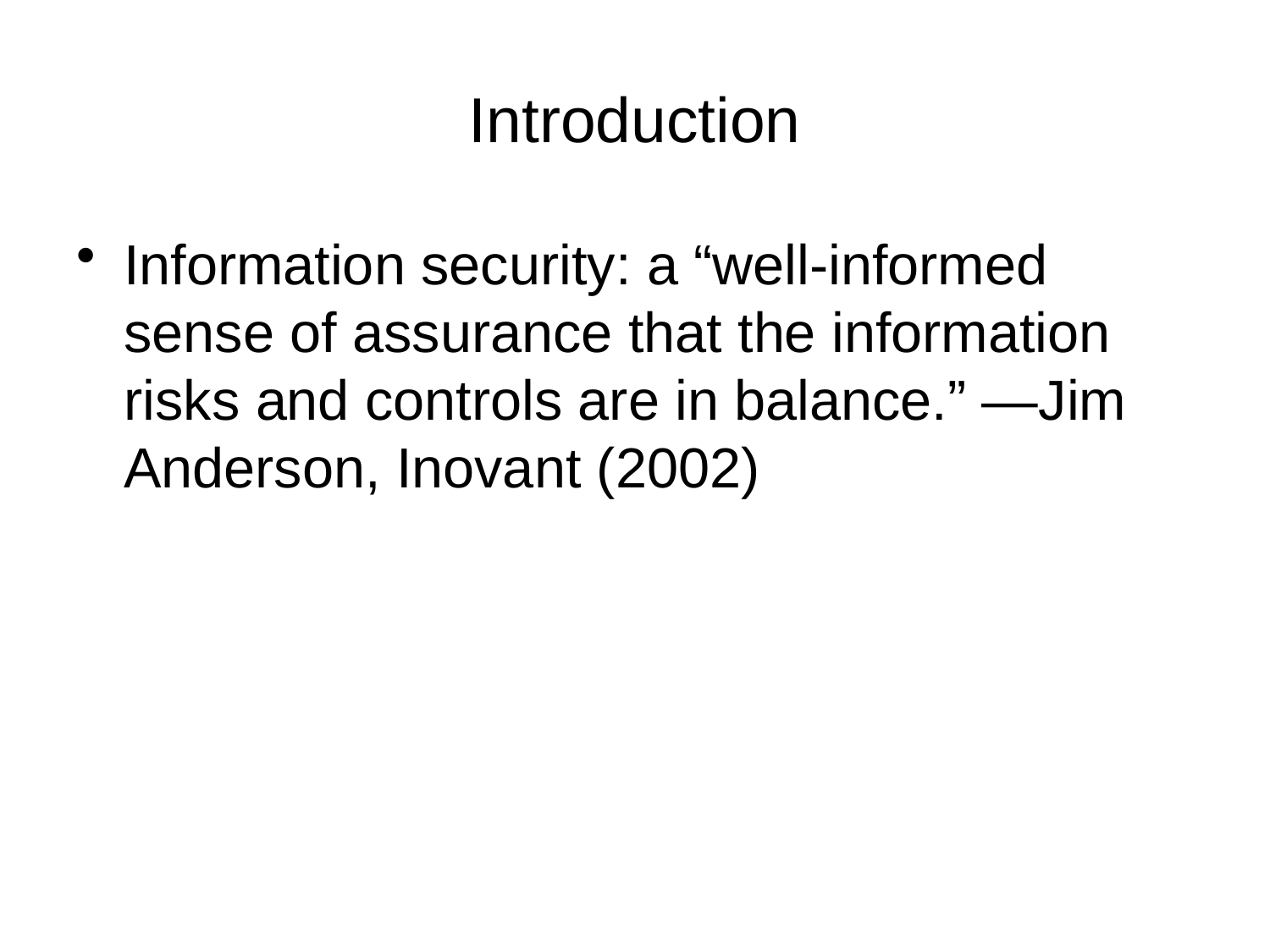

# Introduction
Information security: a “well-informed sense of assurance that the information risks and controls are in balance.” —Jim Anderson, Inovant (2002)